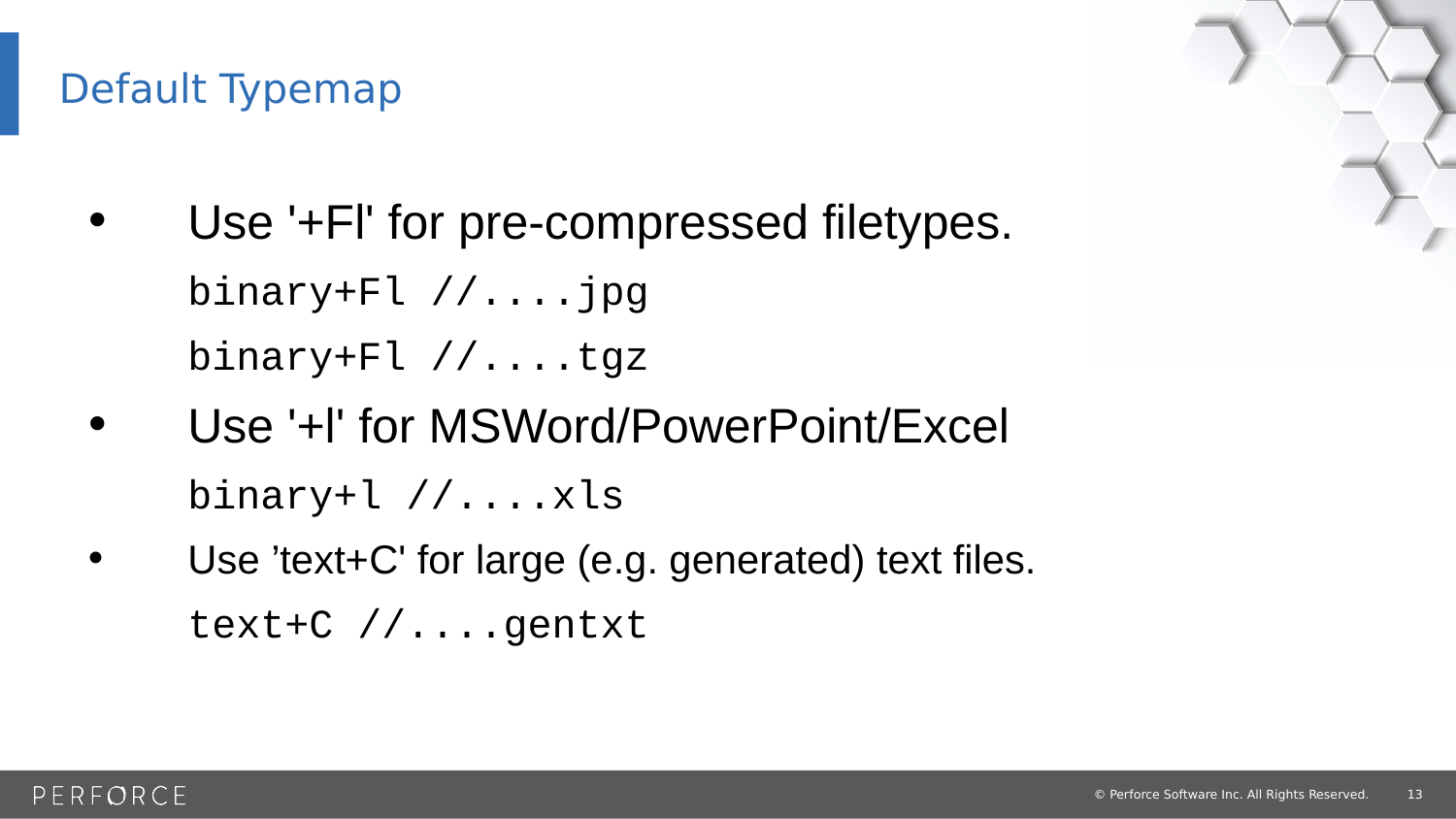

# Default Typemap
Use '+Fl' for pre-compressed filetypes.
	binary+Fl //....jpg
	binary+Fl //....tgz
Use '+l' for MSWord/PowerPoint/Excel
	binary+l //....xls
Use ’text+C' for large (e.g. generated) text files.
	text+C //....gentxt